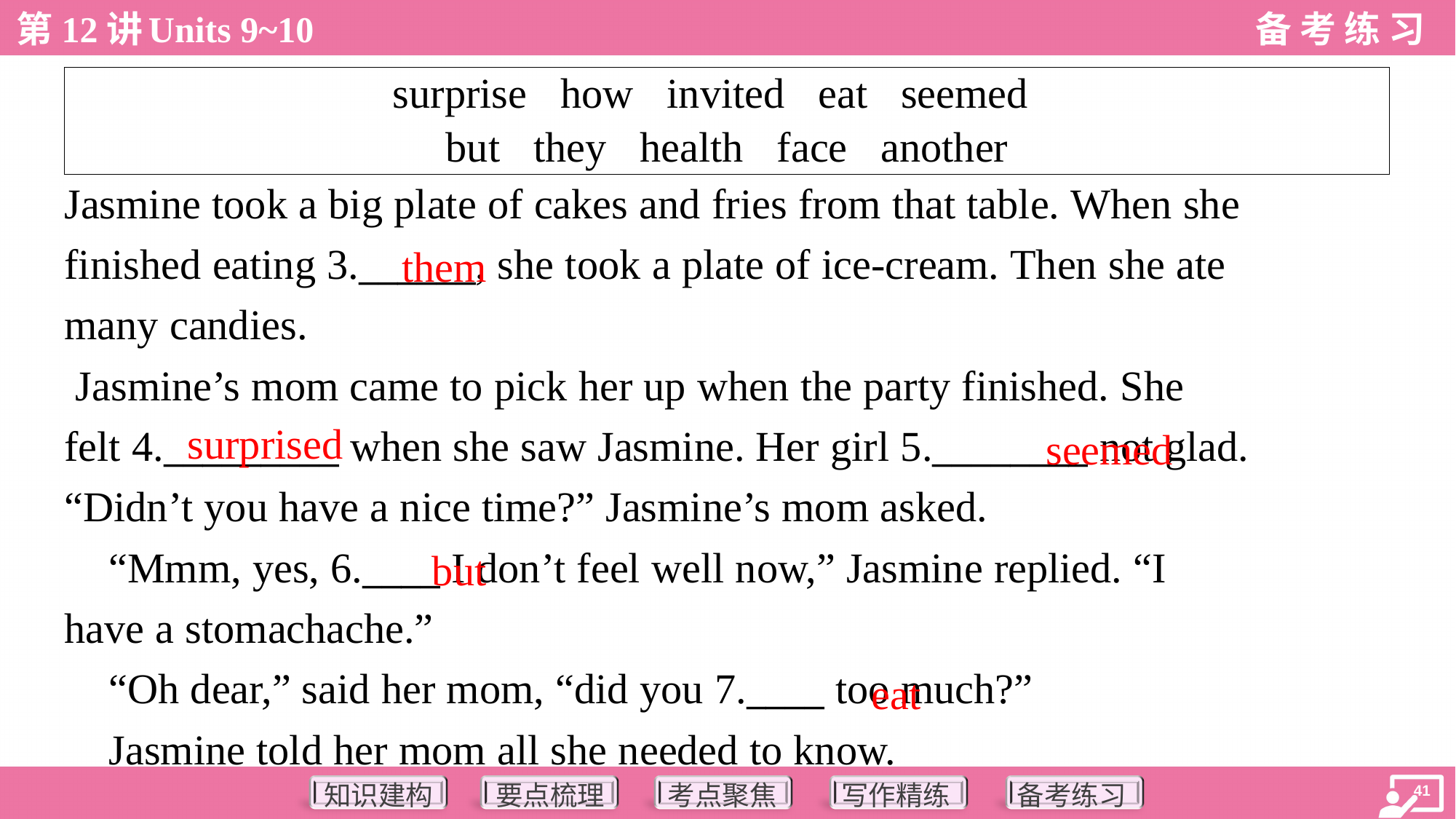

| surprise how invited eat seemed but they health face another |
| --- |
Jasmine took a big plate of cakes and fries from that table. When she
finished eating 3.______, she took a plate of ice-cream. Then she ate
many candies.
 Jasmine’s mom came to pick her up when the party finished. She
felt 4._________ when she saw Jasmine. Her girl 5.________ not glad.
“Didn’t you have a nice time?” Jasmine’s mom asked.
    “Mmm, yes, 6.____ I don’t feel well now,” Jasmine replied. “I
have a stomachache.”
    “Oh dear,” said her mom, “did you 7.____ too much?”
    Jasmine told her mom all she needed to know.
them

surprised
seemed
but
eat